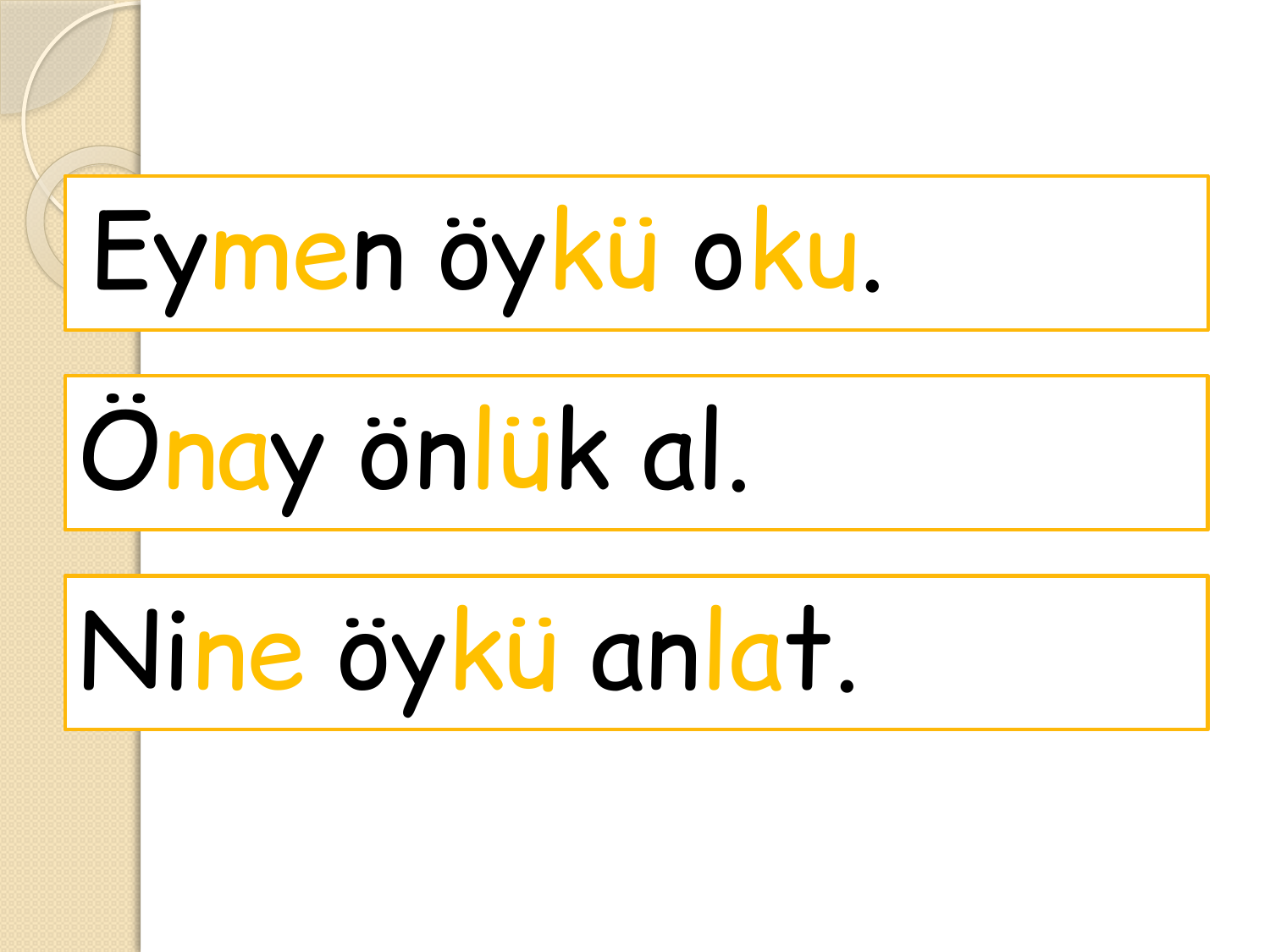

Eymen öykü oku.
Önay önlük al.
Nine öykü anlat.